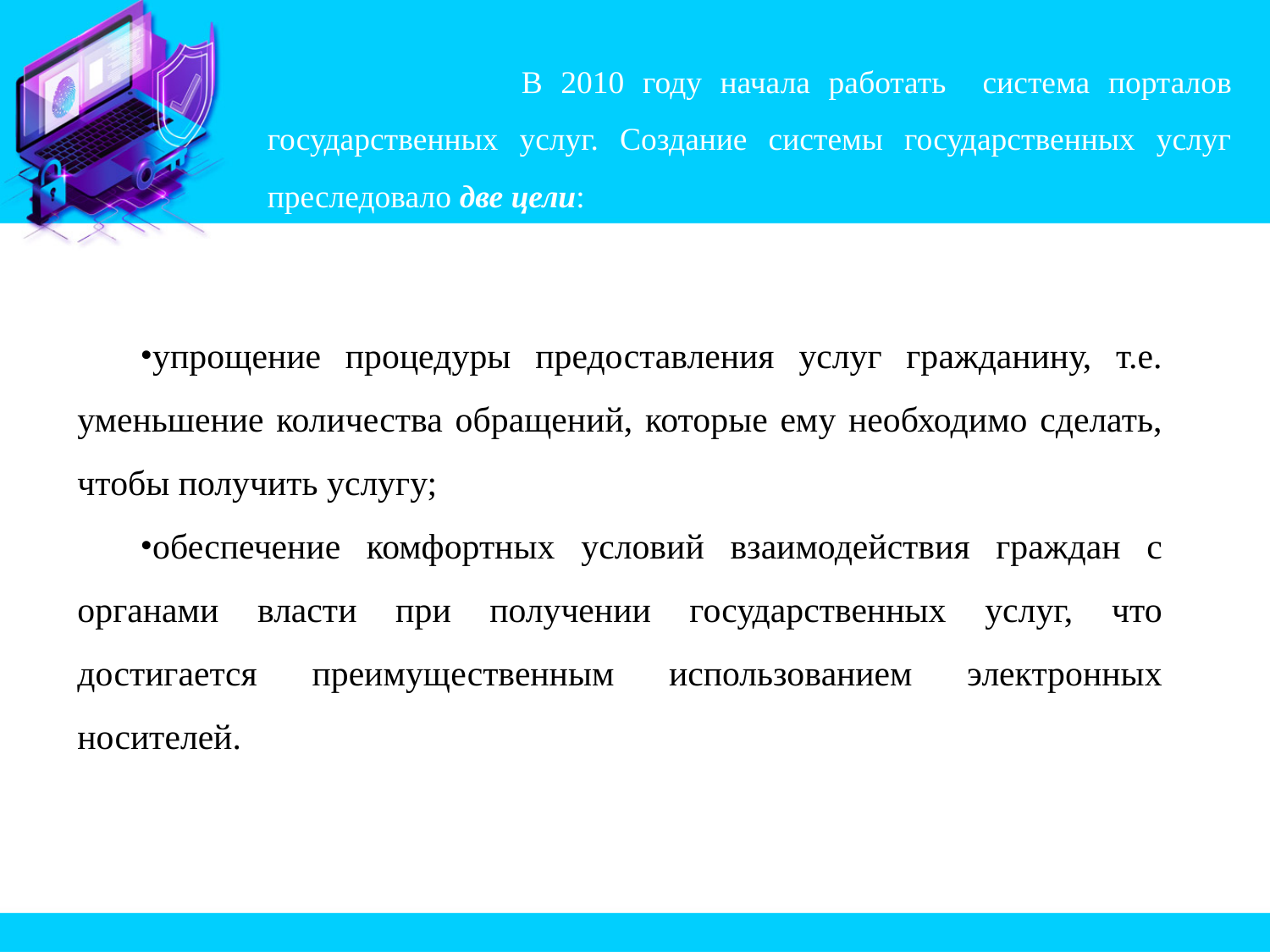

В 2010 году начала работать  система порталов государственных услуг. Создание системы государственных услуг преследовало две цели:
упрощение процедуры предоставления услуг гражданину, т.е. уменьшение количества обращений, которые ему необходимо сделать, чтобы получить услугу;
обеспечение комфортных условий взаимодействия граждан с органами власти при получении государственных услуг, что достигается преимущественным использованием электронных носителей.